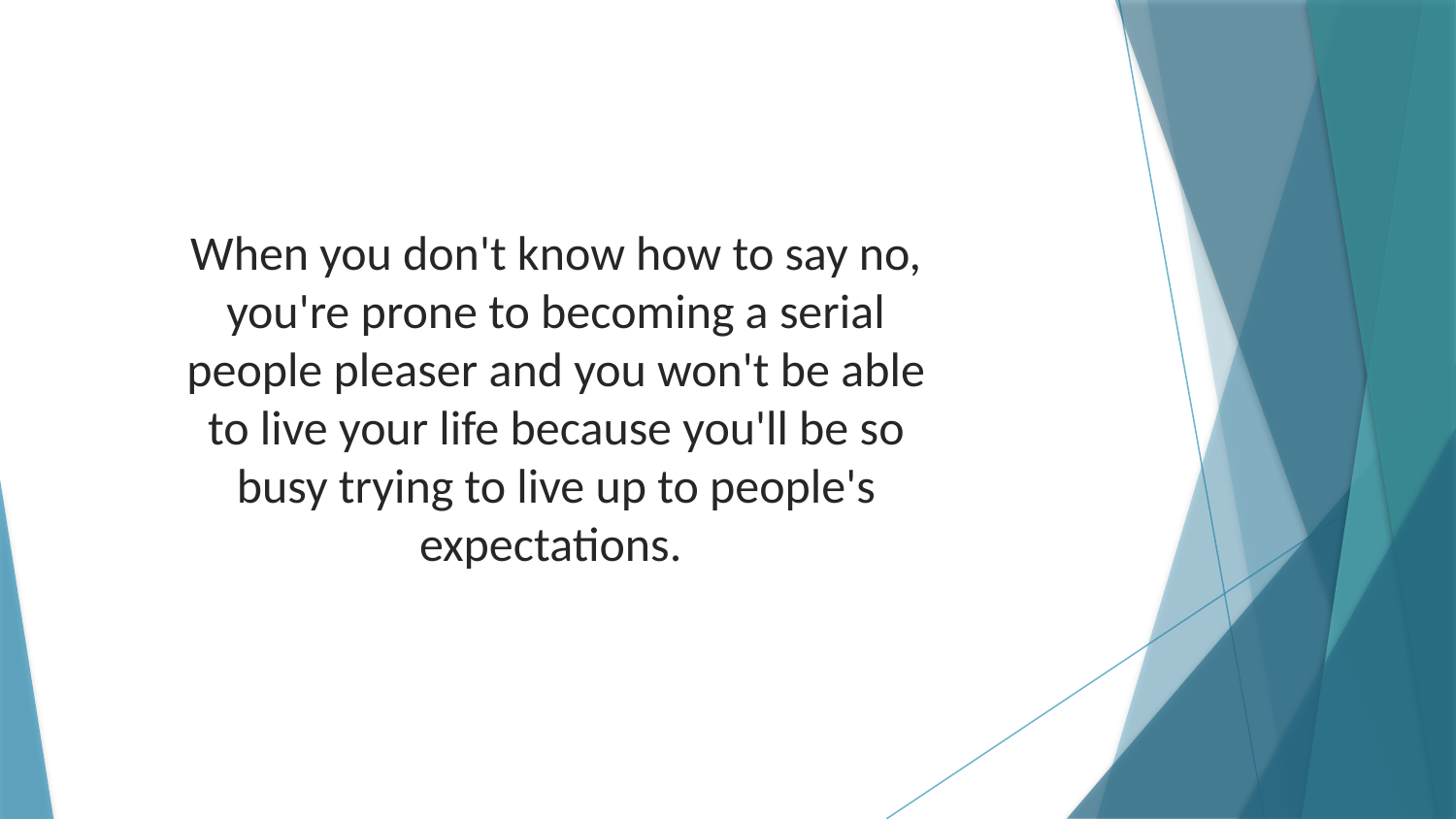

When you don't know how to say no, you're prone to becoming a serial people pleaser and you won't be able to live your life because you'll be so busy trying to live up to people's expectations.